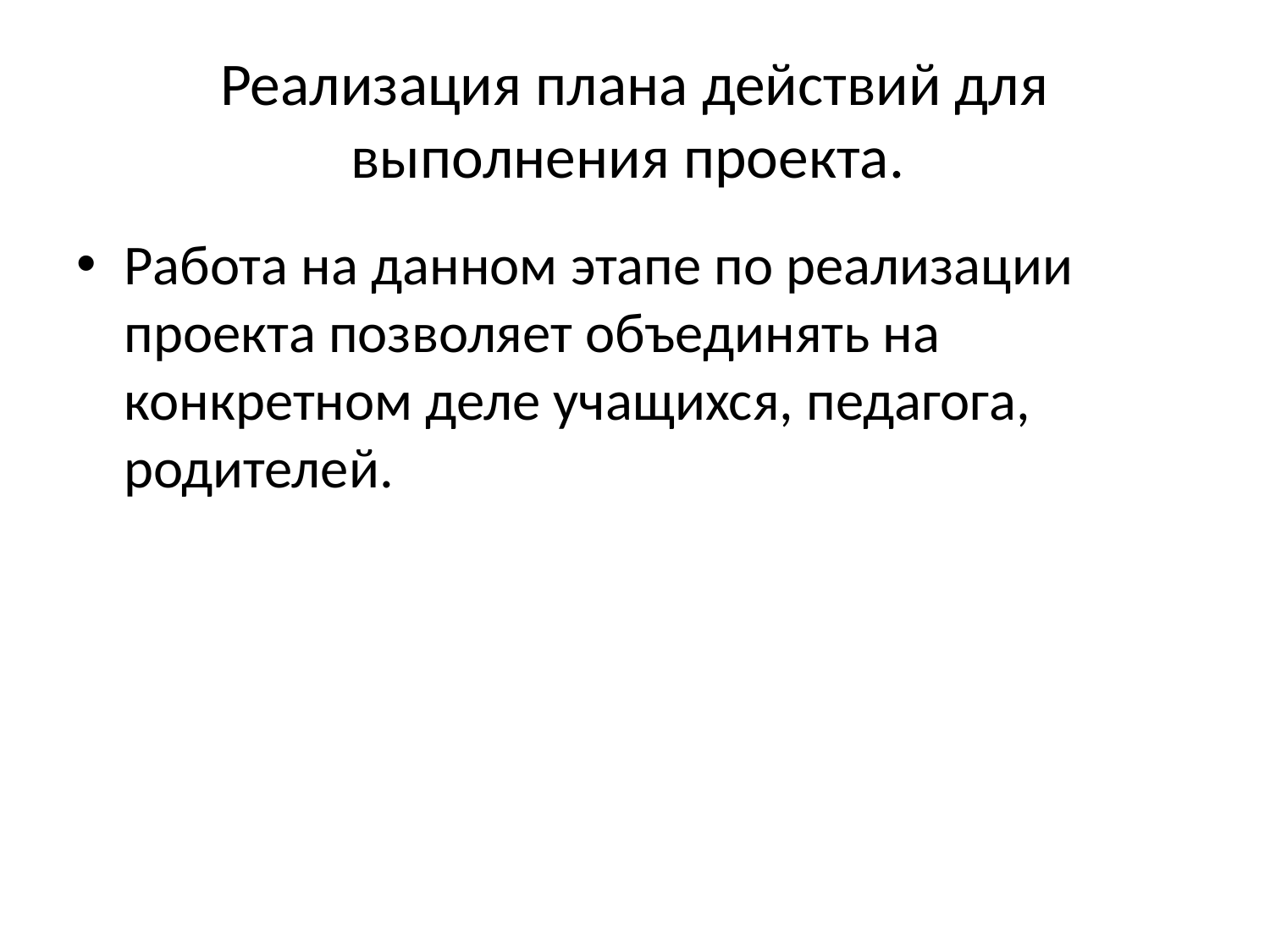

# Реализация плана действий для выполнения проекта.
Работа на данном этапе по реализации проекта позволяет объединять на конкретном деле учащихся, педагога, родителей.